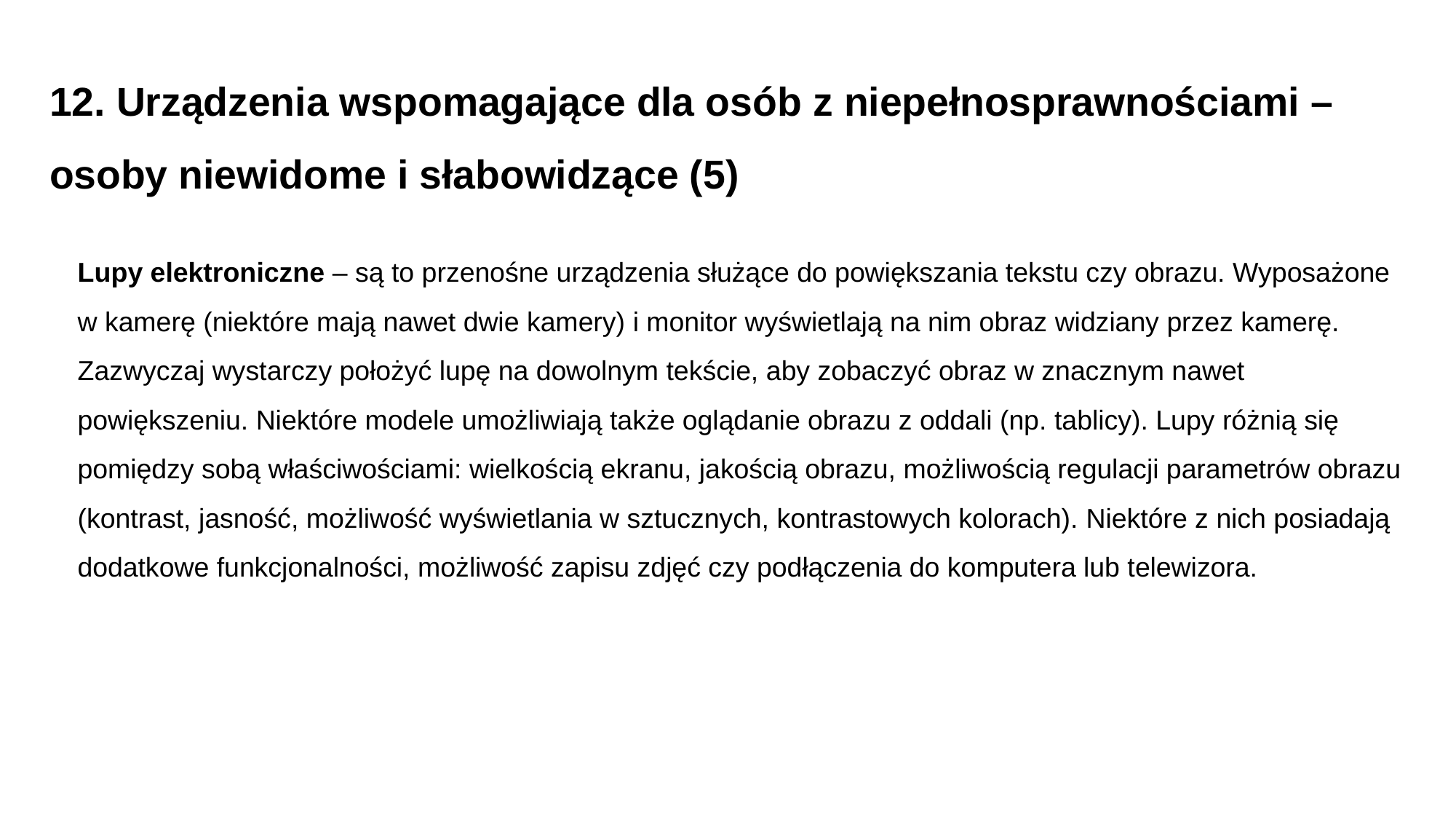

# 12. Urządzenia wspomagające dla osób z niepełnosprawnościami – osoby niewidome i słabowidzące (5)
Lupy elektroniczne – są to przenośne urządzenia służące do powiększania tekstu czy obrazu. Wyposażone w kamerę (niektóre mają nawet dwie kamery) i monitor wyświetlają na nim obraz widziany przez kamerę. Zazwyczaj wystarczy położyć lupę na dowolnym tekście, aby zobaczyć obraz w znacznym nawet powiększeniu. Niektóre modele umożliwiają także oglądanie obrazu z oddali (np. tablicy). Lupy różnią się pomiędzy sobą właściwościami: wielkością ekranu, jakością obrazu, możliwością regulacji parametrów obrazu (kontrast, jasność, możliwość wyświetlania w sztucznych, kontrastowych kolorach). Niektóre z nich posiadają dodatkowe funkcjonalności, możliwość zapisu zdjęć czy podłączenia do komputera lub telewizora.